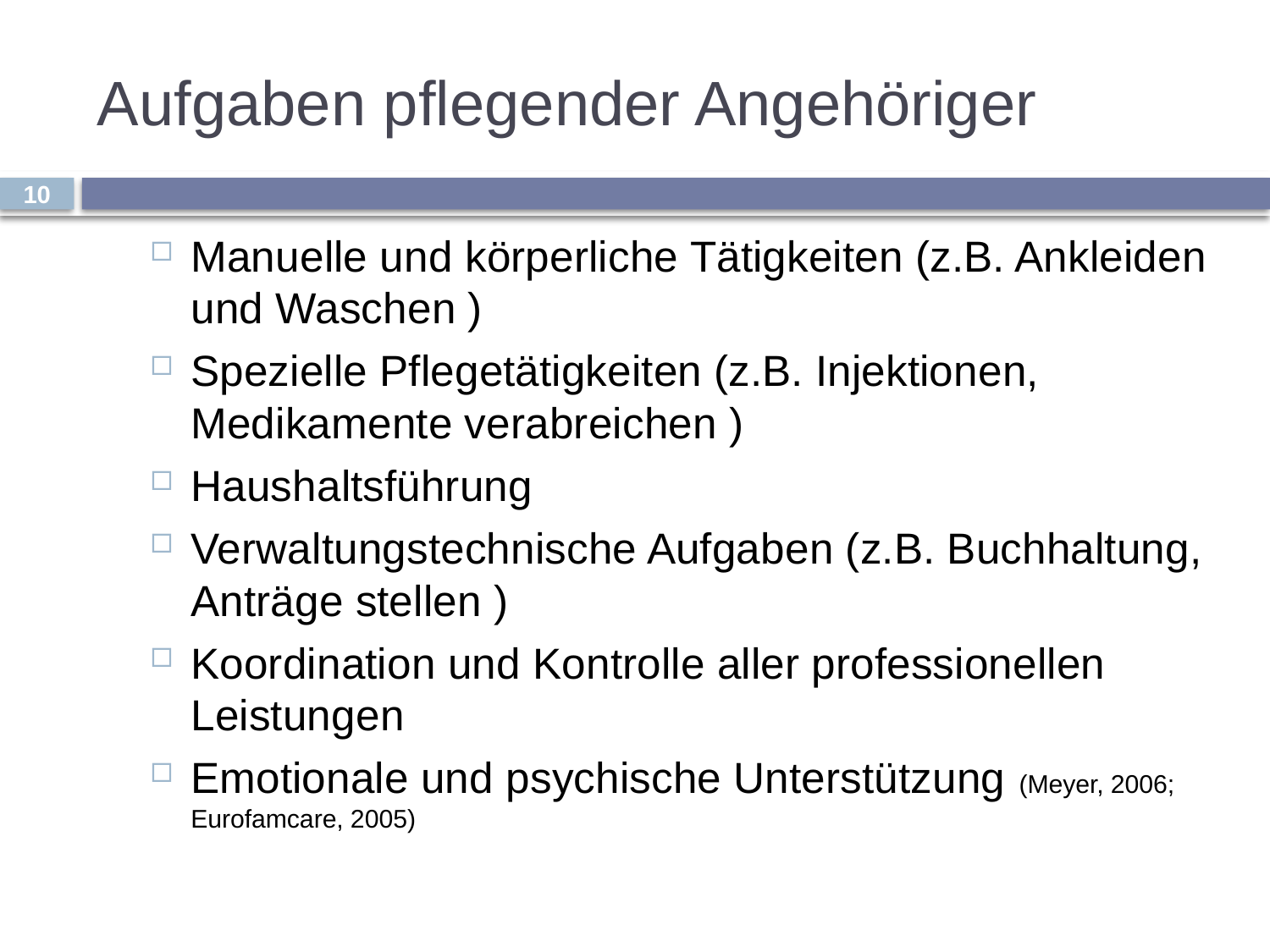

# Aufgaben pflegender Angehöriger
10
Manuelle und körperliche Tätigkeiten (z.B. Ankleiden und Waschen )
Spezielle Pflegetätigkeiten (z.B. Injektionen, Medikamente verabreichen )
Haushaltsführung
Verwaltungstechnische Aufgaben (z.B. Buchhaltung, Anträge stellen )
Koordination und Kontrolle aller professionellen Leistungen
Emotionale und psychische Unterstützung (Meyer, 2006; Eurofamcare, 2005)